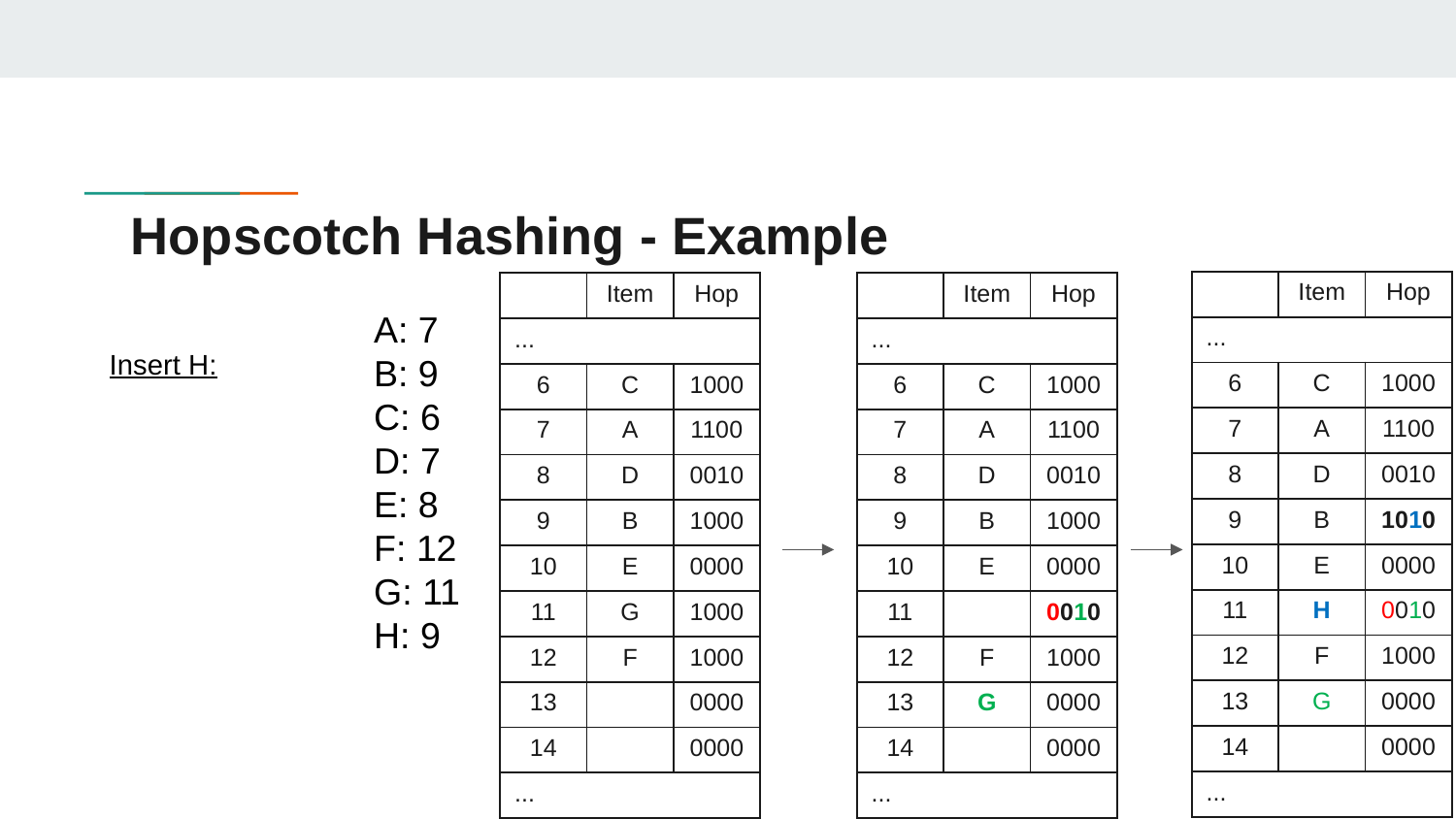

# Hopscotch Hashing - Example
|  | Item | Hop |
| --- | --- | --- |
| ... |  |  |
| 6 | C | 1000 |
| 7 | A | 1100 |
| 8 | D | 0010 |
| 9 | B | 1010 |
| 10 | E | 0000 |
| 11 | H | 0010 |
| 12 | F | 1000 |
| 13 | G | 0000 |
| 14 |  | 0000 |
| ... |  |  |
|  | Item | Hop |
| --- | --- | --- |
| ... |  |  |
| 6 | C | 1000 |
| 7 | A | 1100 |
| 8 | D | 0010 |
| 9 | B | 1000 |
| 10 | E | 0000 |
| 11 | G | 1000 |
| 12 | F | 1000 |
| 13 |  | 0000 |
| 14 |  | 0000 |
| ... |  |  |
|  | Item | Hop |
| --- | --- | --- |
| ... |  |  |
| 6 | C | 1000 |
| 7 | A | 1100 |
| 8 | D | 0010 |
| 9 | B | 1000 |
| 10 | E | 0000 |
| 11 |  | 0010 |
| 12 | F | 1000 |
| 13 | G | 0000 |
| 14 |  | 0000 |
| ... |  |  |
A: 7
B: 9
C: 6
D: 7
E: 8
F: 12
G: 11
H: 9
Insert H: